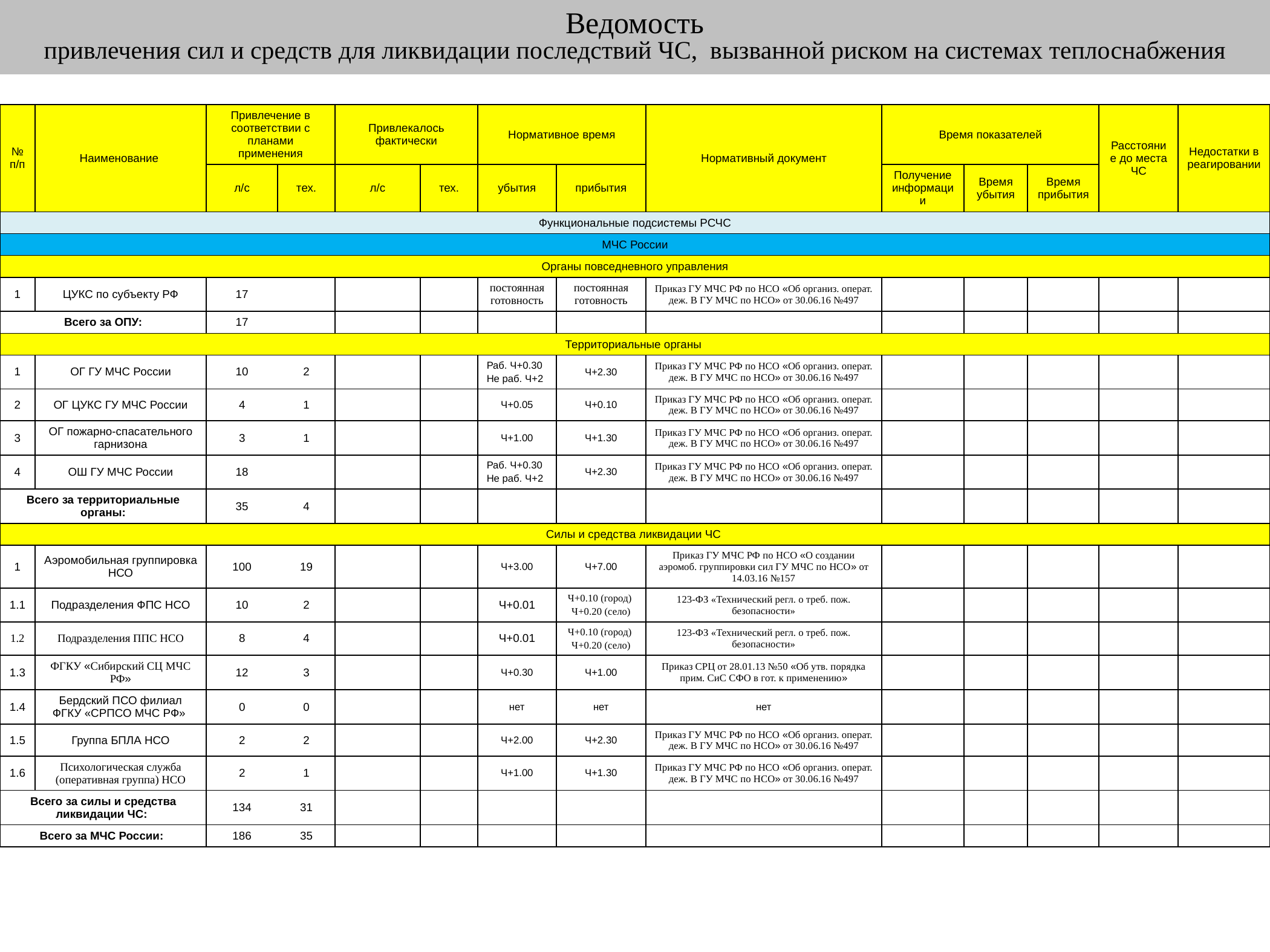

Ведомость
привлечения сил и средств для ликвидации последствий ЧС,  вызванной риском на системах теплоснабжения

| № п/п | Наименование | Привлечение в соответствии с планами применения |  | Привлекалось фактически |  | Нормативное время |  | Нормативный документ | Время показателей |  |  | Расстояние до места ЧС | Недостатки в реагировании |
| --- | --- | --- | --- | --- | --- | --- | --- | --- | --- | --- | --- | --- | --- |
|  |  | л/с | тех. | л/с | тех. | убытия | прибытия |  | Получение информации | Время убытия | Время прибытия |  |  |
| Функциональные подсистемы РСЧС |  |  |  |  |  |  |  |  |  |  |  |  |  |
| МЧС России |  |  |  |  |  |  |  |  |  |  |  |  |  |
| Органы повседневного управления |  |  |  |  |  |  |  |  |  |  |  |  |  |
| 1 | ЦУКС по субъекту РФ | 17 |  |  |  | постоянная готовность | постоянная готовность | Приказ ГУ МЧС РФ по НСО «Об организ. операт. деж. В ГУ МЧС по НСО» от 30.06.16 №497 |  |  |  |  |  |
| Всего за ОПУ: |  | 17 |  |  |  |  |  |  |  |  |  |  |  |
| Территориальные органы |  |  |  |  |  |  |  |  |  |  |  |  |  |
| 1 | ОГ ГУ МЧС России | 10 | 2 |  |  | Раб. Ч+0.30 Не раб. Ч+2 | Ч+2.30 | Приказ ГУ МЧС РФ по НСО «Об организ. операт. деж. В ГУ МЧС по НСО» от 30.06.16 №497 |  |  |  |  |  |
| 2 | ОГ ЦУКС ГУ МЧС России | 4 | 1 |  |  | Ч+0.05 | Ч+0.10 | Приказ ГУ МЧС РФ по НСО «Об организ. операт. деж. В ГУ МЧС по НСО» от 30.06.16 №497 |  |  |  |  |  |
| 3 | ОГ пожарно-спасательного гарнизона | 3 | 1 |  |  | Ч+1.00 | Ч+1.30 | Приказ ГУ МЧС РФ по НСО «Об организ. операт. деж. В ГУ МЧС по НСО» от 30.06.16 №497 |  |  |  |  |  |
| 4 | ОШ ГУ МЧС России | 18 |  |  |  | Раб. Ч+0.30 Не раб. Ч+2 | Ч+2.30 | Приказ ГУ МЧС РФ по НСО «Об организ. операт. деж. В ГУ МЧС по НСО» от 30.06.16 №497 |  |  |  |  |  |
| Всего за территориальные органы: |  | 35 | 4 |  |  |  |  |  |  |  |  |  |  |
| Силы и средства ликвидации ЧС |  |  |  |  |  |  |  |  |  |  |  |  |  |
| 1 | Аэромобильная группировка НСО | 100 | 19 |  |  | Ч+3.00 | Ч+7.00 | Приказ ГУ МЧС РФ по НСО «О создании аэромоб. группировки сил ГУ МЧС по НСО» от 14.03.16 №157 |  |  |  |  |  |
| 1.1 | Подразделения ФПС НСО | 10 | 2 |  |  | Ч+0.01 | Ч+0.10 (город) Ч+0.20 (село) | 123-ФЗ «Технический регл. о треб. пож. безопасности» |  |  |  |  |  |
| 1.2 | Подразделения ППС НСО | 8 | 4 |  |  | Ч+0.01 | Ч+0.10 (город) Ч+0.20 (село) | 123-ФЗ «Технический регл. о треб. пож. безопасности» |  |  |  |  |  |
| 1.3 | ФГКУ «Сибирский СЦ МЧС РФ» | 12 | 3 |  |  | Ч+0.30 | Ч+1.00 | Приказ СРЦ от 28.01.13 №50 «Об утв. порядка прим. СиС СФО в гот. к применению» |  |  |  |  |  |
| 1.4 | Бердский ПСО филиал ФГКУ «СРПСО МЧС РФ» | 0 | 0 |  |  | нет | нет | нет |  |  |  |  |  |
| 1.5 | Группа БПЛА НСО | 2 | 2 |  |  | Ч+2.00 | Ч+2.30 | Приказ ГУ МЧС РФ по НСО «Об организ. операт. деж. В ГУ МЧС по НСО» от 30.06.16 №497 |  |  |  |  |  |
| 1.6 | Психологическая служба (оперативная группа) НСО | 2 | 1 |  |  | Ч+1.00 | Ч+1.30 | Приказ ГУ МЧС РФ по НСО «Об организ. операт. деж. В ГУ МЧС по НСО» от 30.06.16 №497 |  |  |  |  |  |
| Всего за силы и средства ликвидации ЧС: |  | 134 | 31 |  |  |  |  |  |  |  |  |  |  |
| Всего за МЧС России: |  | 186 | 35 |  |  |  |  |  |  |  |  |  |  |